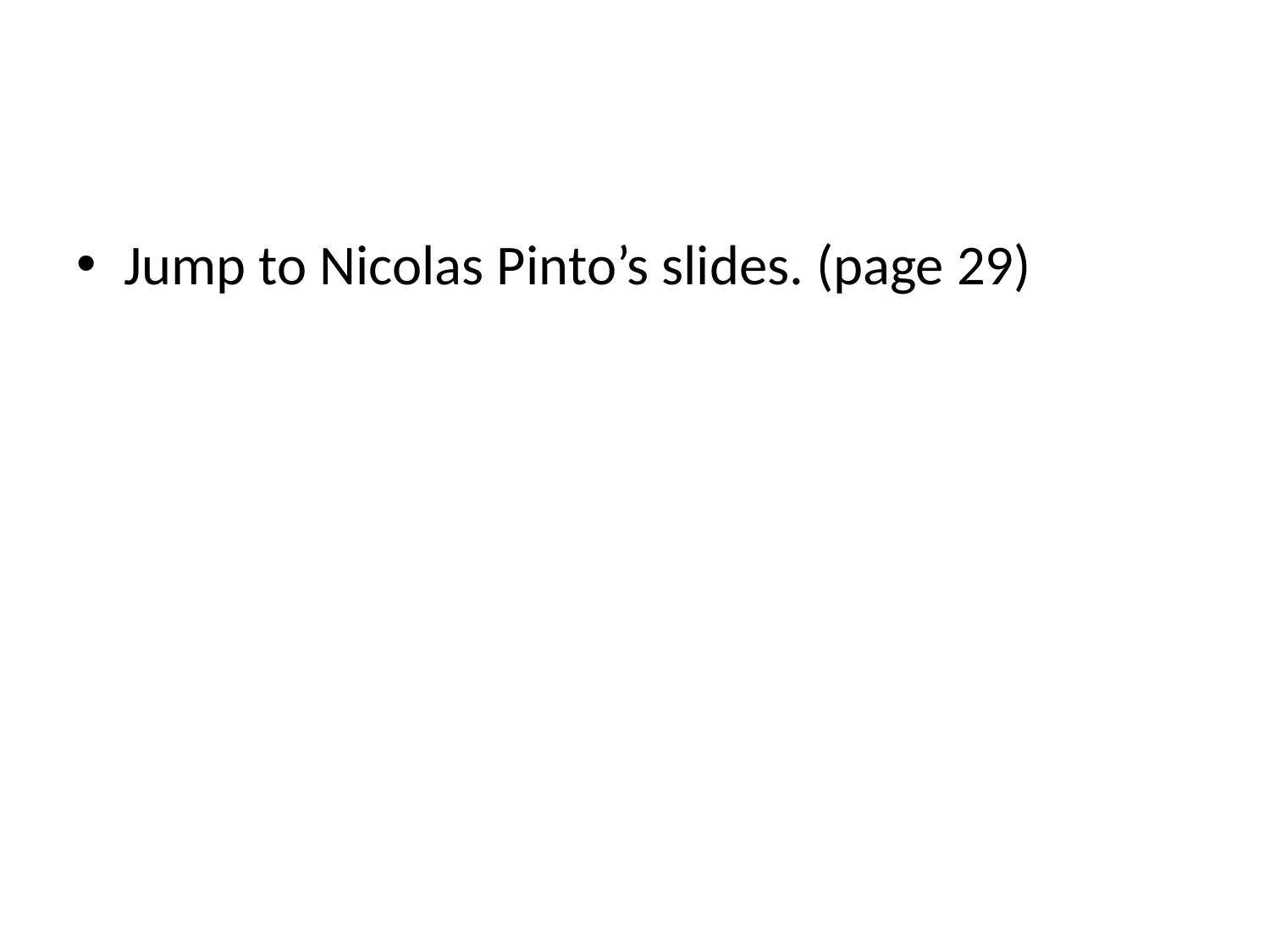

#
Jump to Nicolas Pinto’s slides. (page 29)